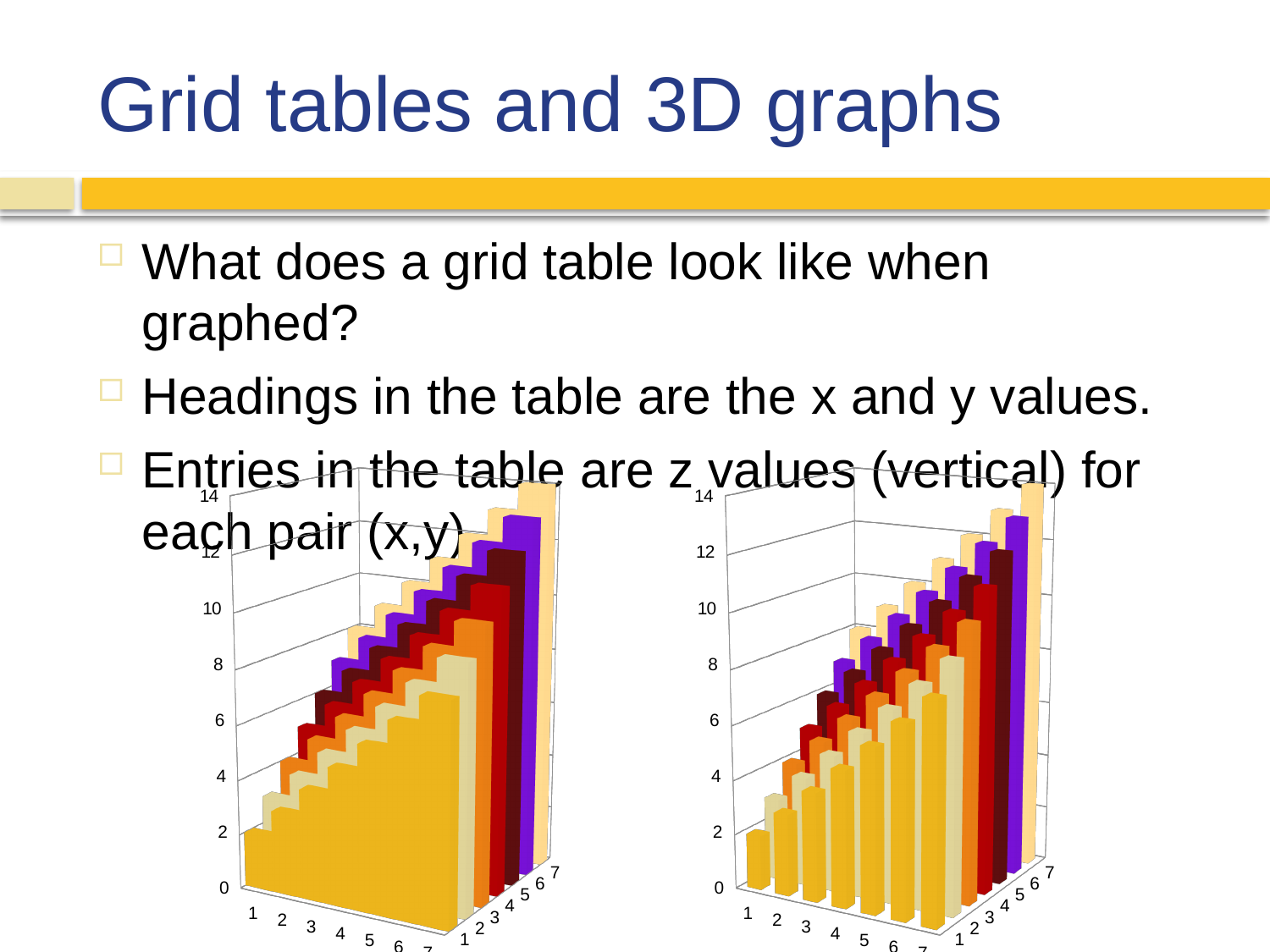

# Grid tables and 3D graphs
What does a grid table look like when graphed?
Headings in the table are the x and y values.
Entries in the table are z values (vertical) for each pair (x,y)

[unsupported chart]

[unsupported chart]